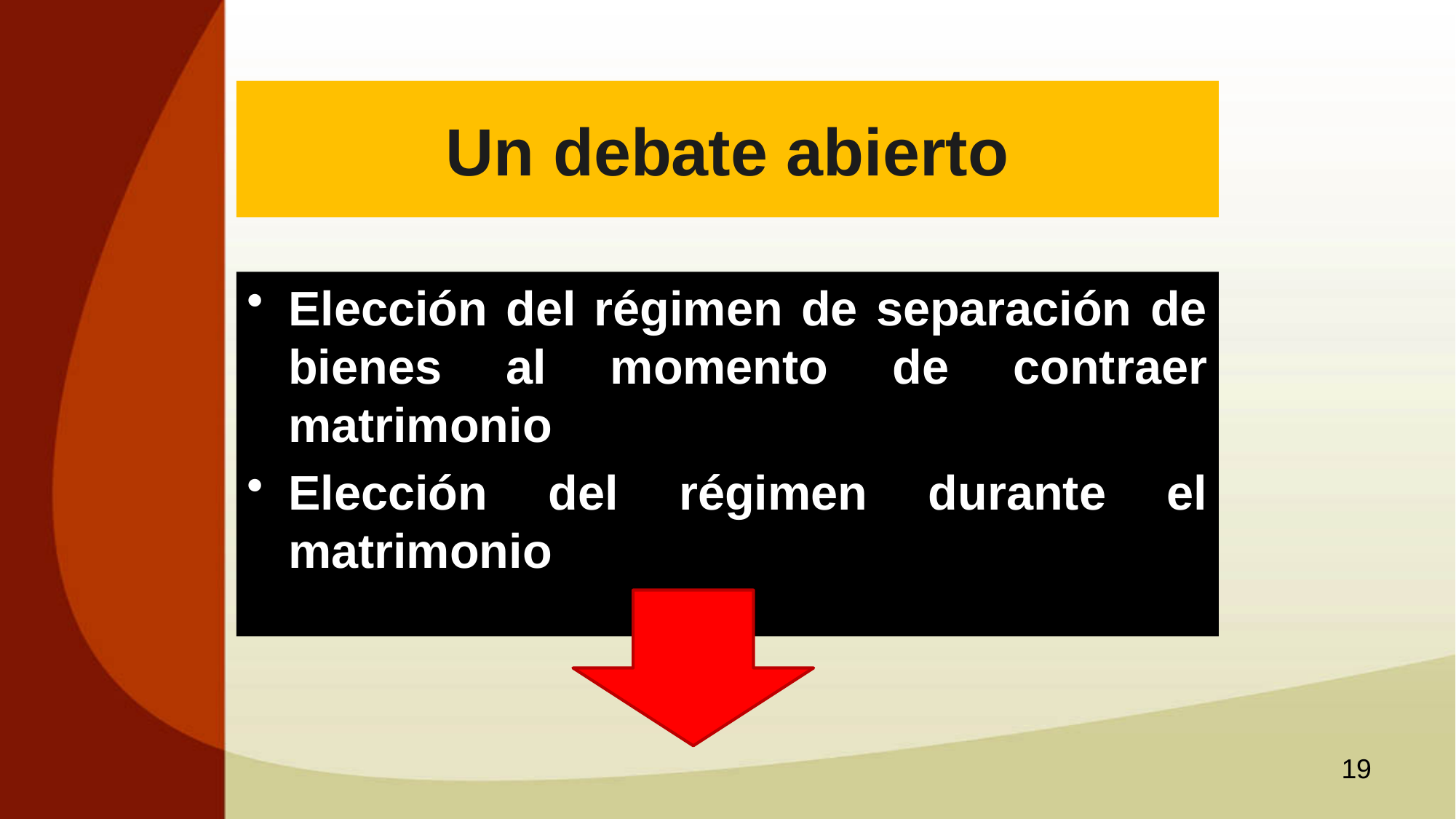

# Un debate abierto
Elección del régimen de separación de bienes al momento de contraer matrimonio
Elección del régimen durante el matrimonio

19